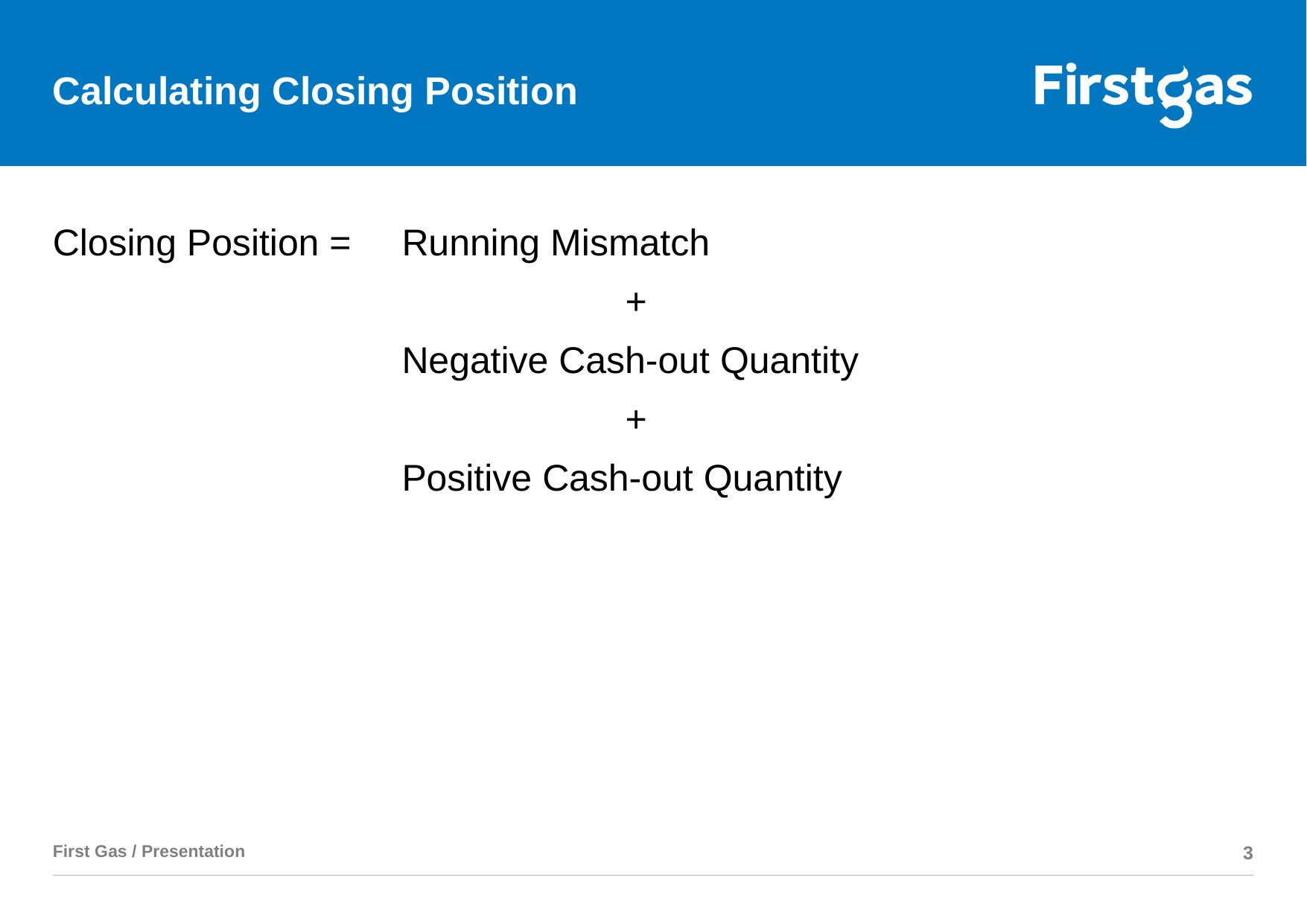

# Calculating Closing Position
Running Mismatch
		+
Negative Cash-out Quantity
		+
Positive Cash-out Quantity

Closing Position =
First Gas / Presentation
3